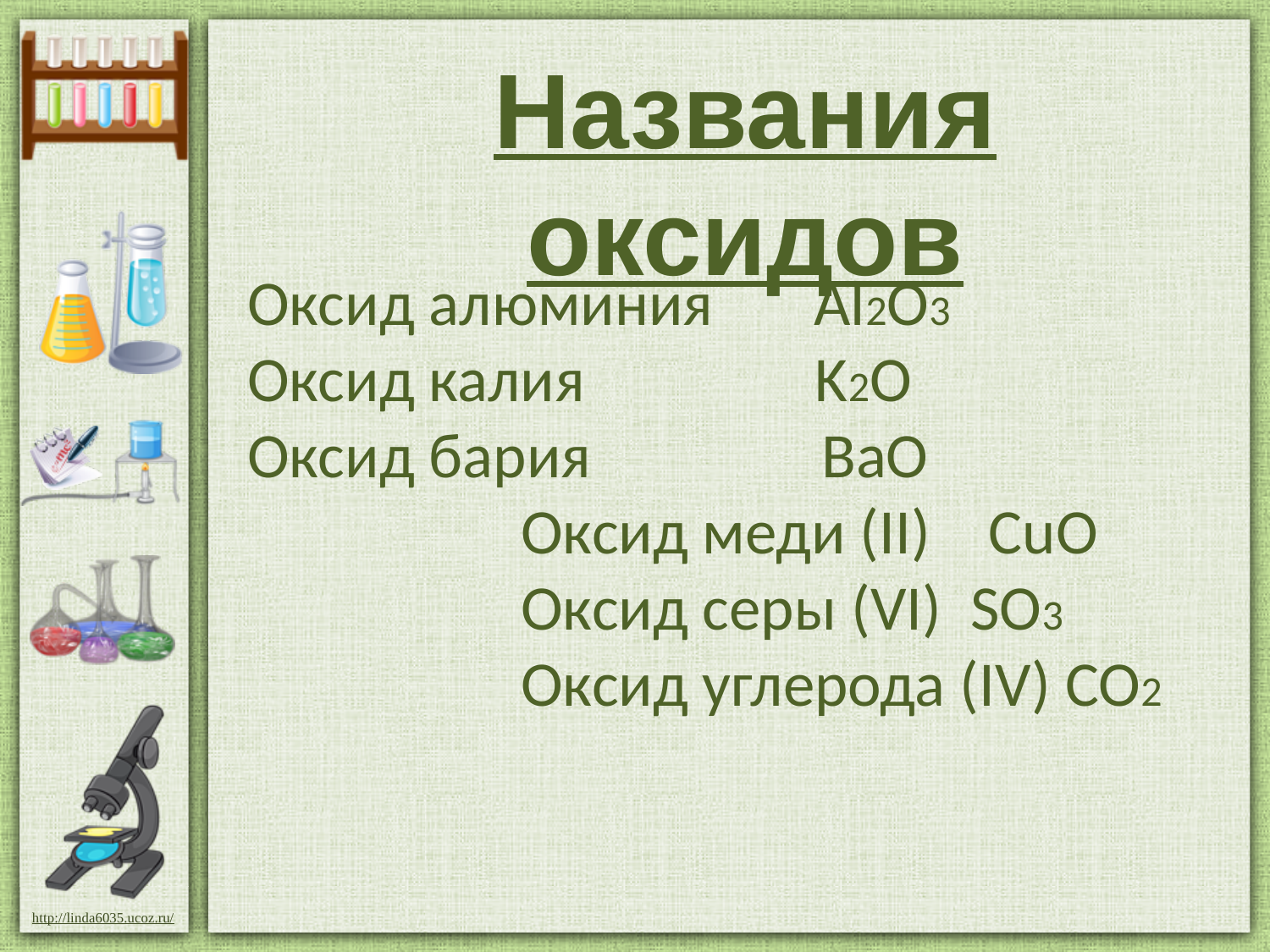

Названия оксидов
Оксид алюминия       Al2O3
Оксид калия                K2O
Оксид бария                BaO
                   Оксид меди (II)    СuO
                   Оксид серы (VI)  SO3
                   Оксид углерода (IV) CO2